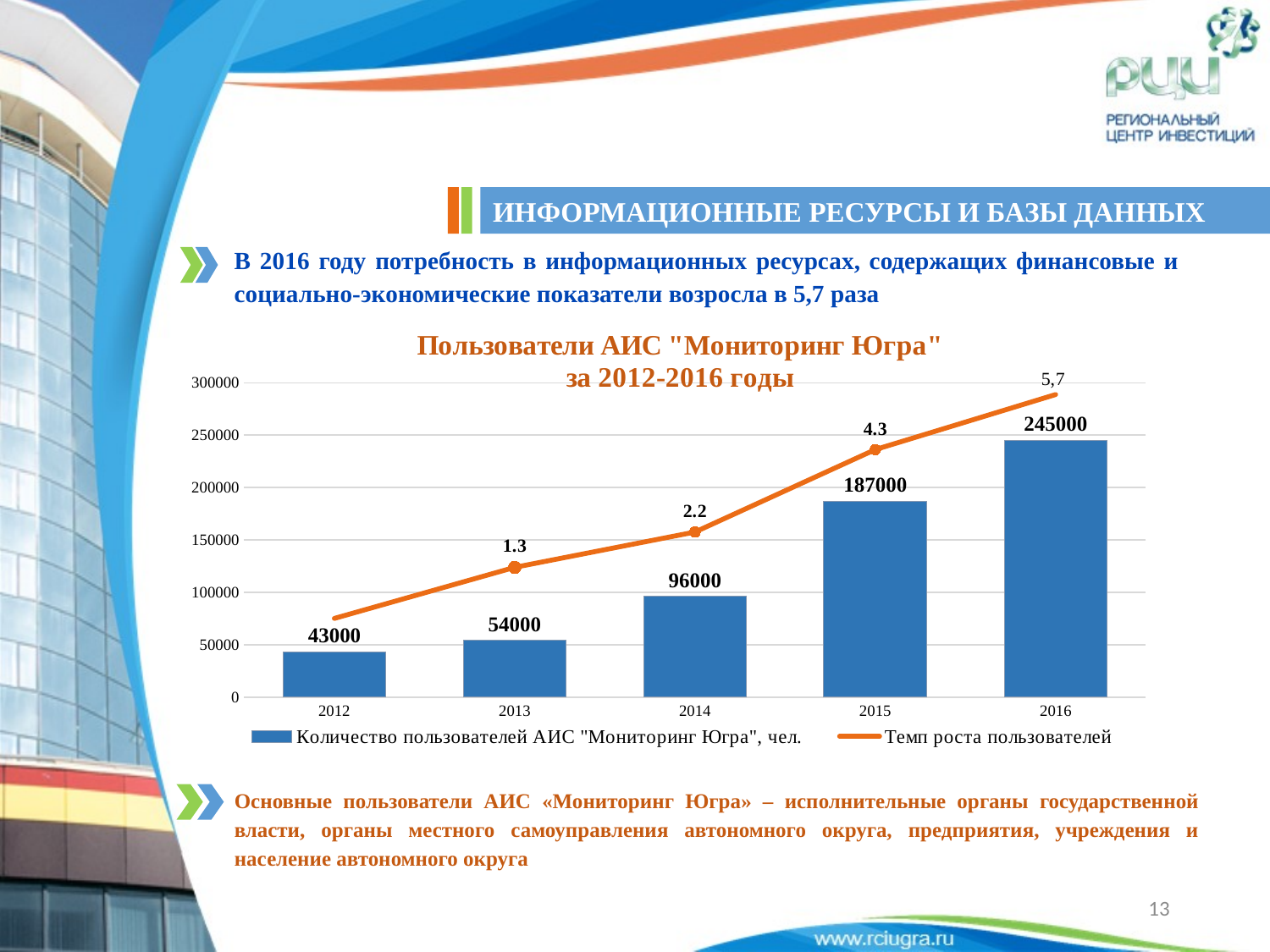

Информационные ресурсы и базы данных

В 2016 году потребность в информационных ресурсах, содержащих финансовые и социально-экономические показатели возросла в 5,7 раза

### Chart: Пользователи АИС "Мониторинг Югра"
за 2012-2016 годы

| Category | Количество пользователей АИС "Мониторинг Югра", чел. | Темп роста пользователей |
|---|---|---|
| 2012 | 43000.0 | 0.0 |
| 2013 | 54000.0 | 1.3 |
| 2014 | 96000.0 | 2.2 |
| 2015 | 187000.0 | 4.3 |
| 2016 | 245000.0 | 5.7 |

Основные пользователи АИС «Мониторинг Югра» – исполнительные органы государственной власти, органы местного самоуправления автономного округа, предприятия, учреждения и население автономного округа

13